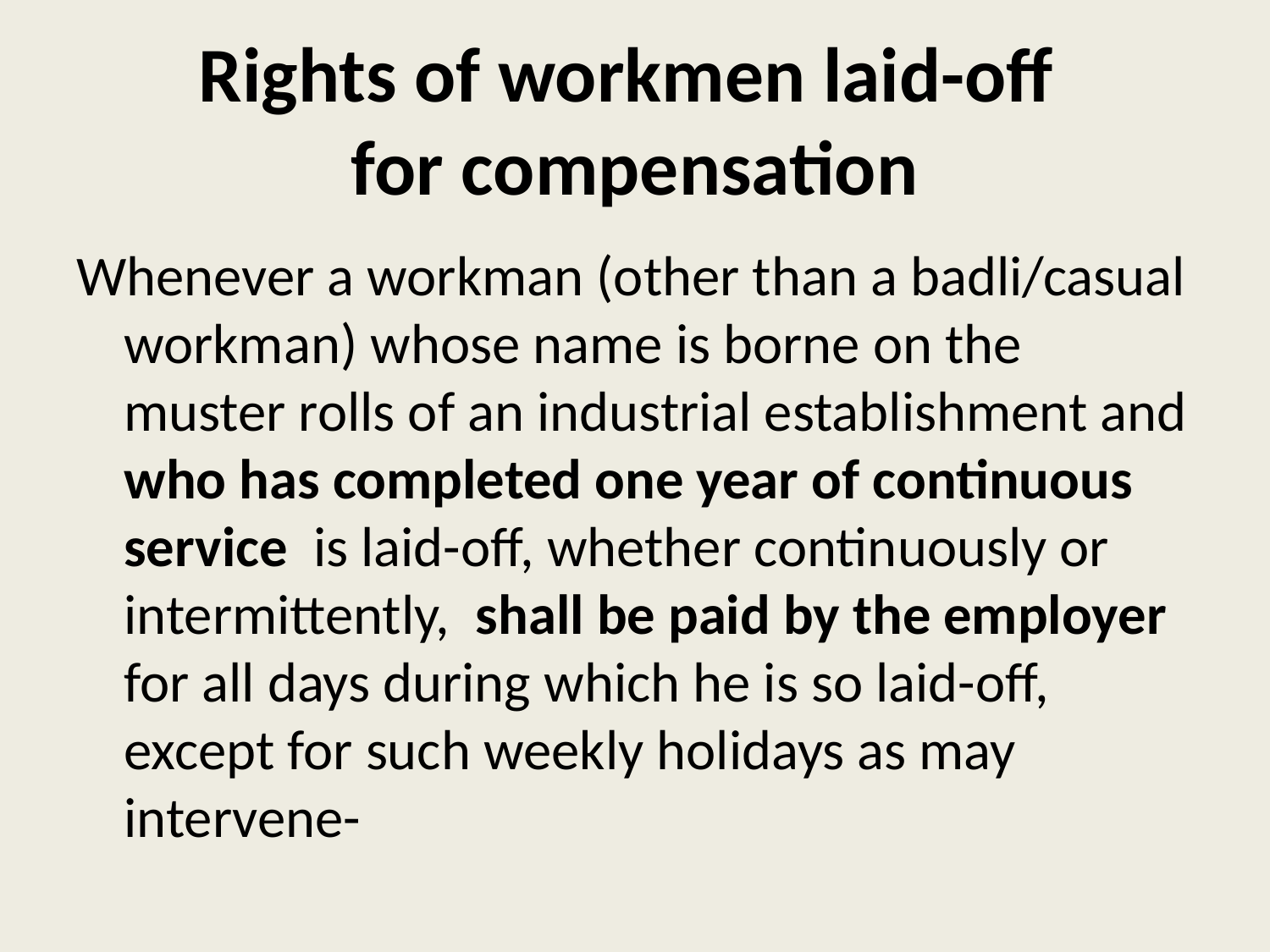

# Rights of workmen laid-off for compensation
Whenever a workman (other than a badli/casual workman) whose name is borne on the muster rolls of an industrial establishment and who has completed one year of continuous service  is laid-off, whether continuously or intermittently,  shall be paid by the employer for all days during which he is so laid-off, except for such weekly holidays as may intervene-